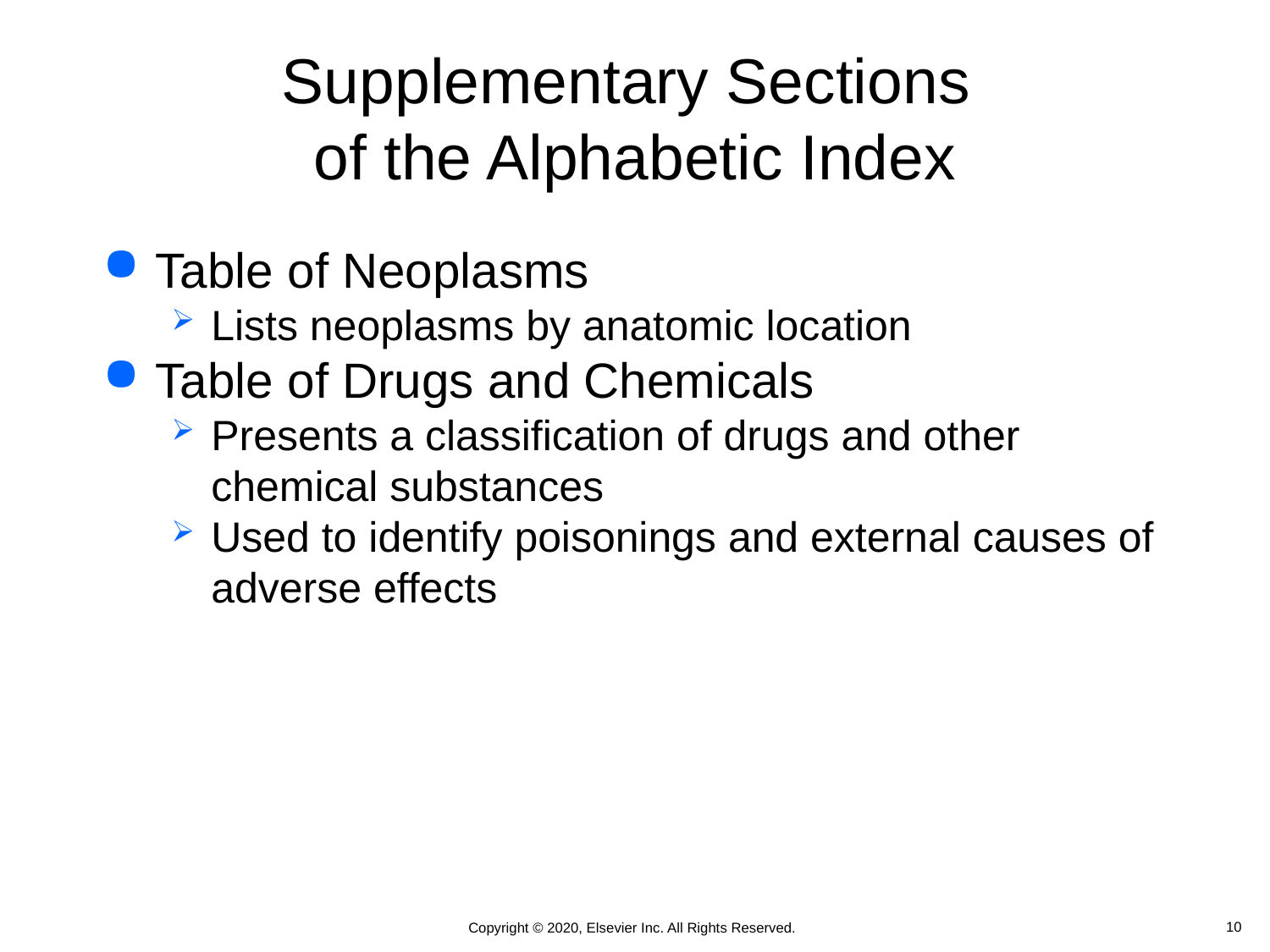

# Supplementary Sections of the Alphabetic Index
Table of Neoplasms
Lists neoplasms by anatomic location
Table of Drugs and Chemicals
Presents a classification of drugs and other chemical substances
Used to identify poisonings and external causes of adverse effects
 10